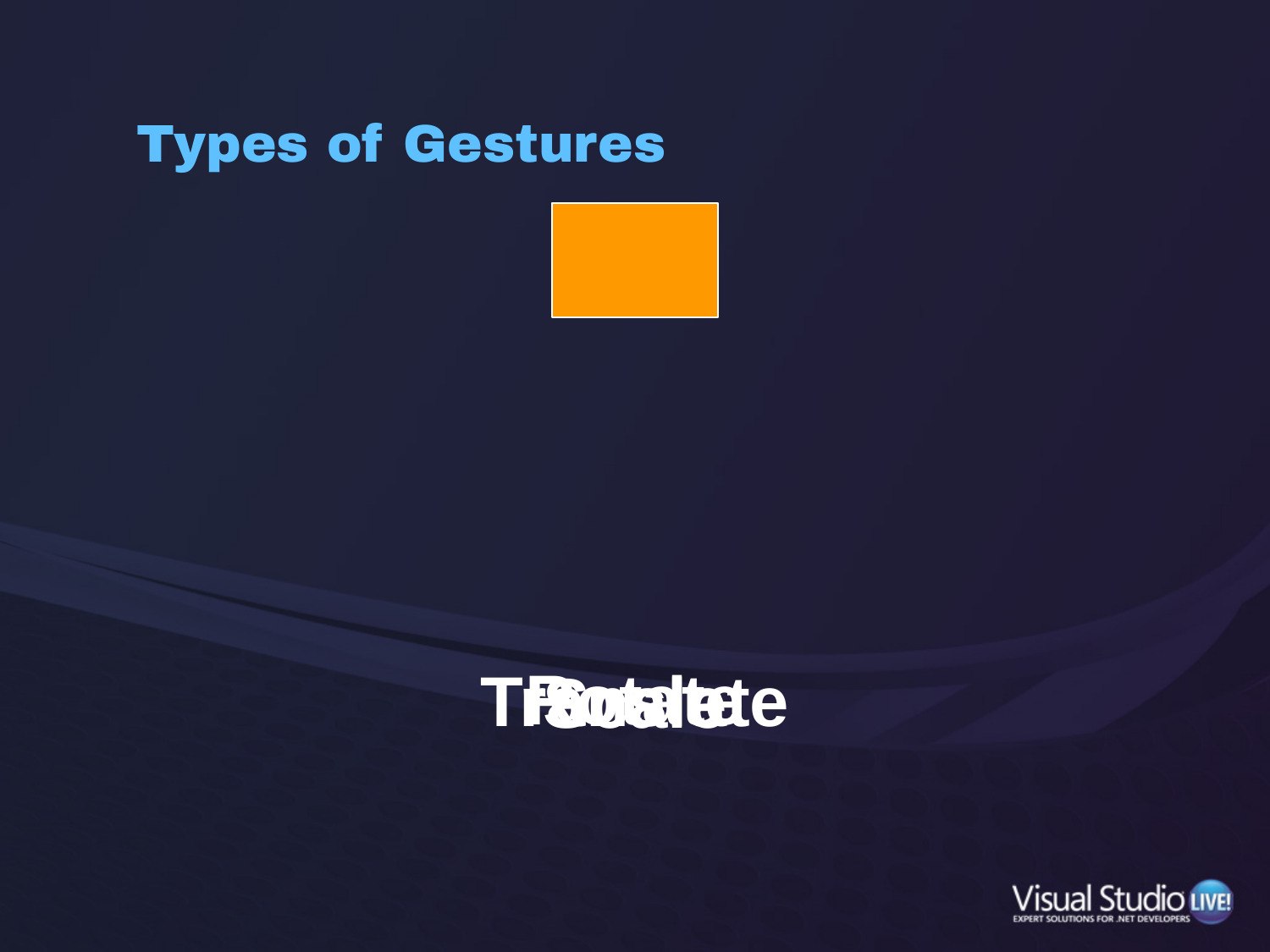

# Types of Gestures

Rotate
Translate
Scale